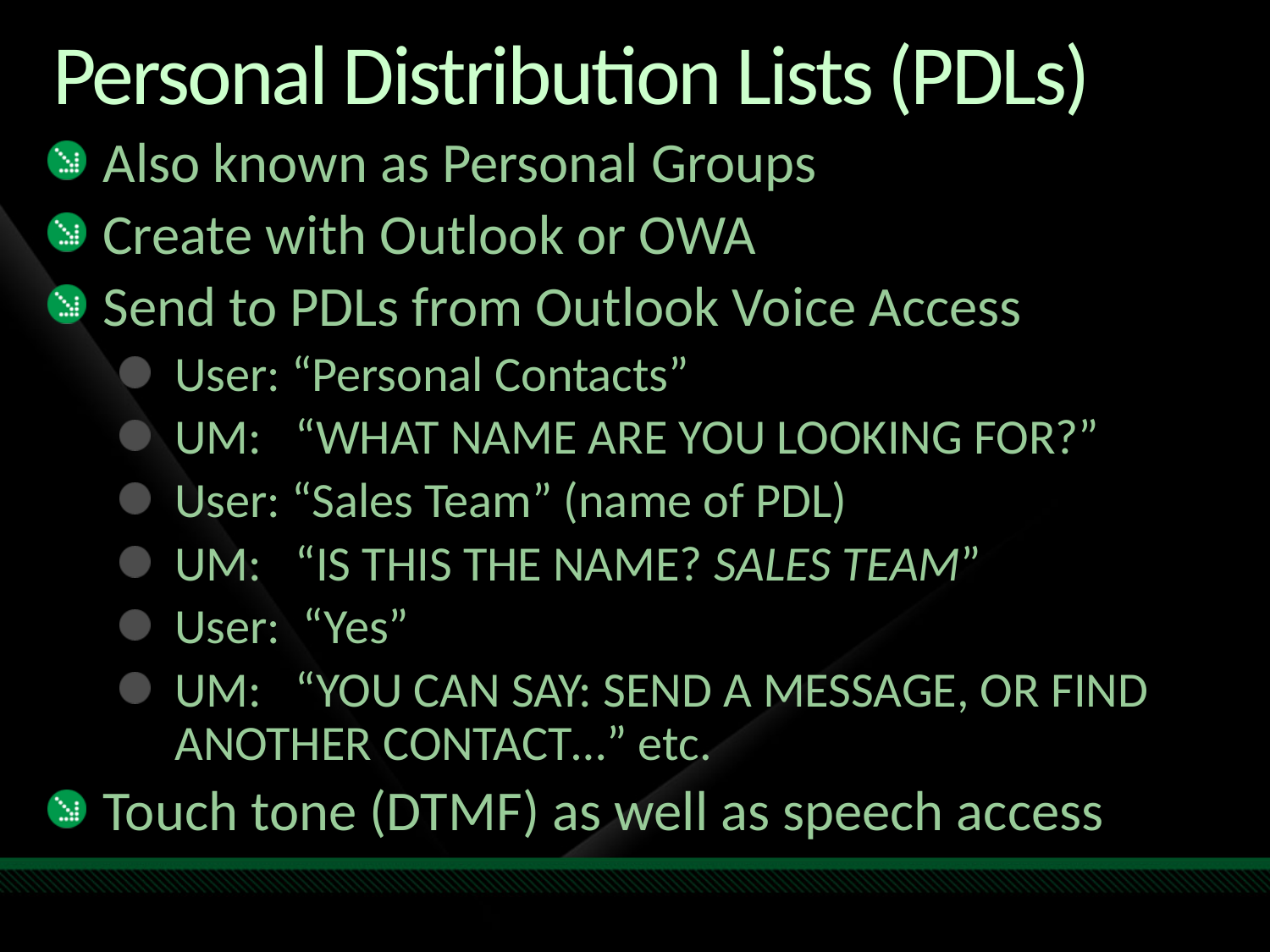

# Personal Distribution Lists (PDLs)
Also known as Personal Groups
Create with Outlook or OWA
Send to PDLs from Outlook Voice Access
User: “Personal Contacts”
UM:   “What name are you looking for?”
User: “Sales Team” (name of PDL)
UM:   “Is this the name? Sales Team”
User:  “Yes”
UM:   “You can say: send a message, or find another contact…” etc.
Touch tone (DTMF) as well as speech access